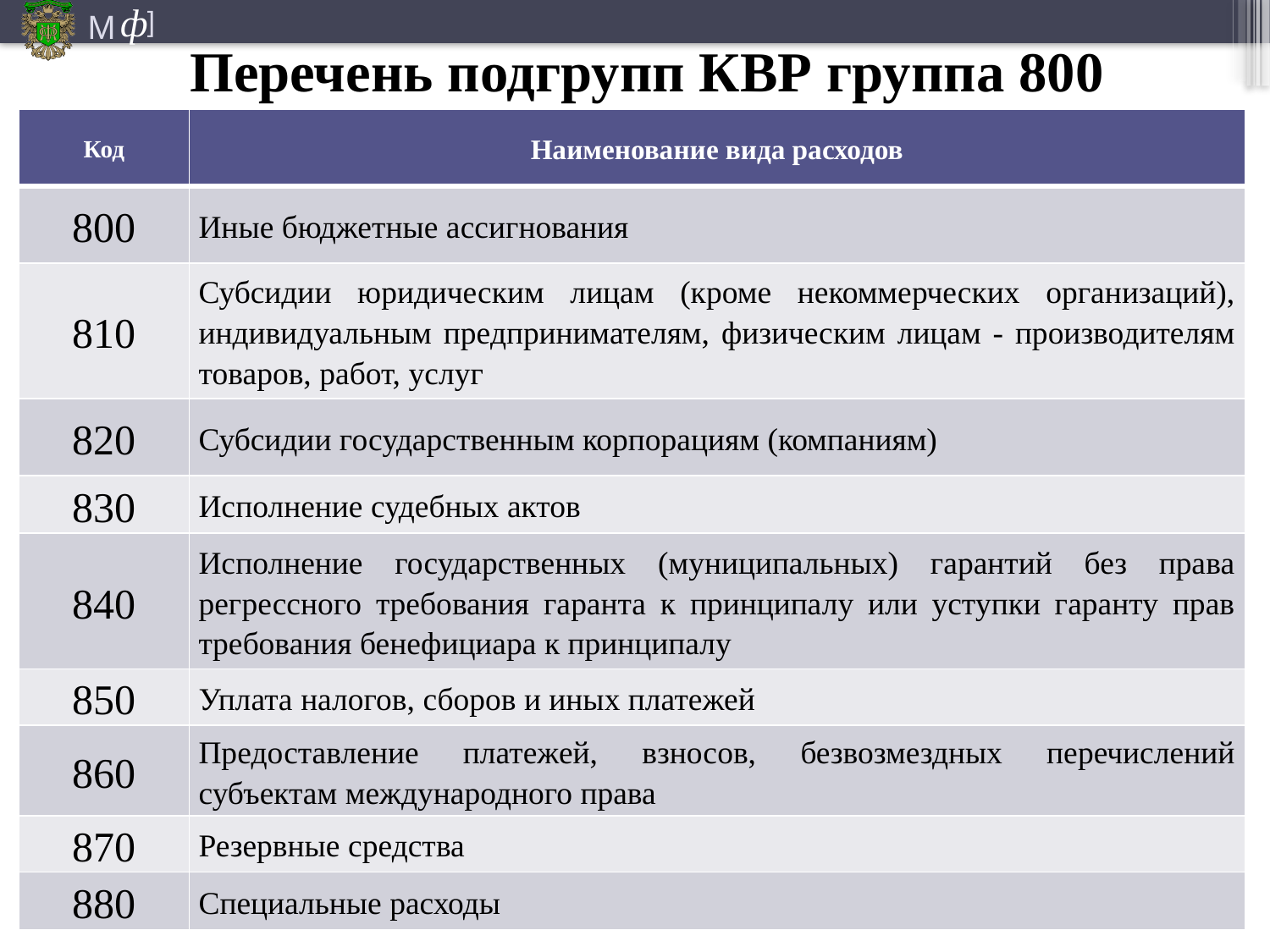

# Перечень подгрупп КВР группа 800
| Код | Наименование вида расходов |
| --- | --- |
| 800 | Иные бюджетные ассигнования |
| 810 | Субсидии юридическим лицам (кроме некоммерческих организаций), индивидуальным предпринимателям, физическим лицам - производителям товаров, работ, услуг |
| 820 | Субсидии государственным корпорациям (компаниям) |
| 830 | Исполнение судебных актов |
| 840 | Исполнение государственных (муниципальных) гарантий без права регрессного требования гаранта к принципалу или уступки гаранту прав требования бенефициара к принципалу |
| 850 | Уплата налогов, сборов и иных платежей |
| 860 | Предоставление платежей, взносов, безвозмездных перечислений субъектам международного права |
| 870 | Резервные средства |
| 880 | Специальные расходы |